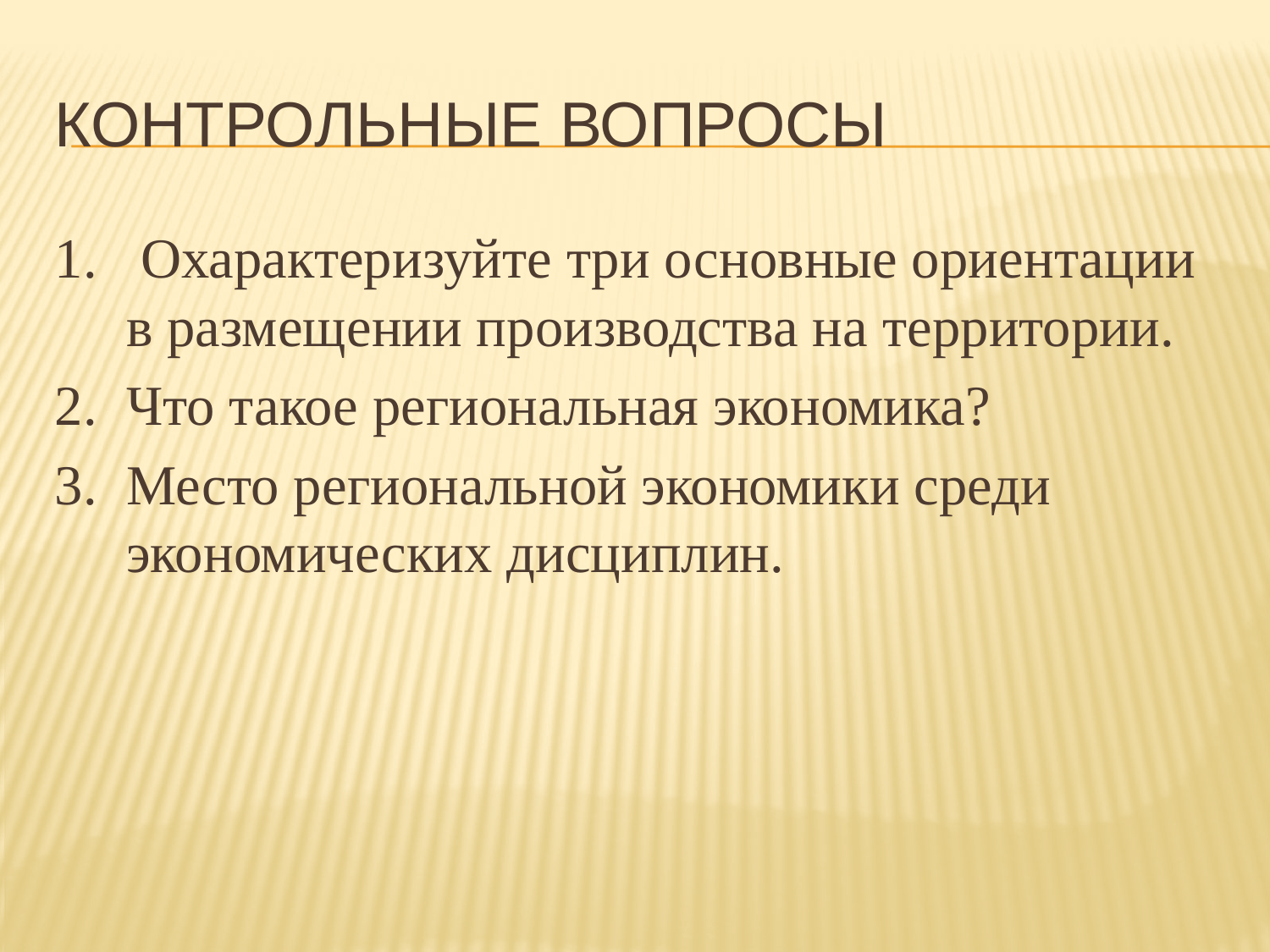

# Контрольные вопросы
 Охарактеризуйте три основные ориентации в размещении производства на территории.
Что такое региональная экономика?
Место региональной экономики среди экономических дисциплин.